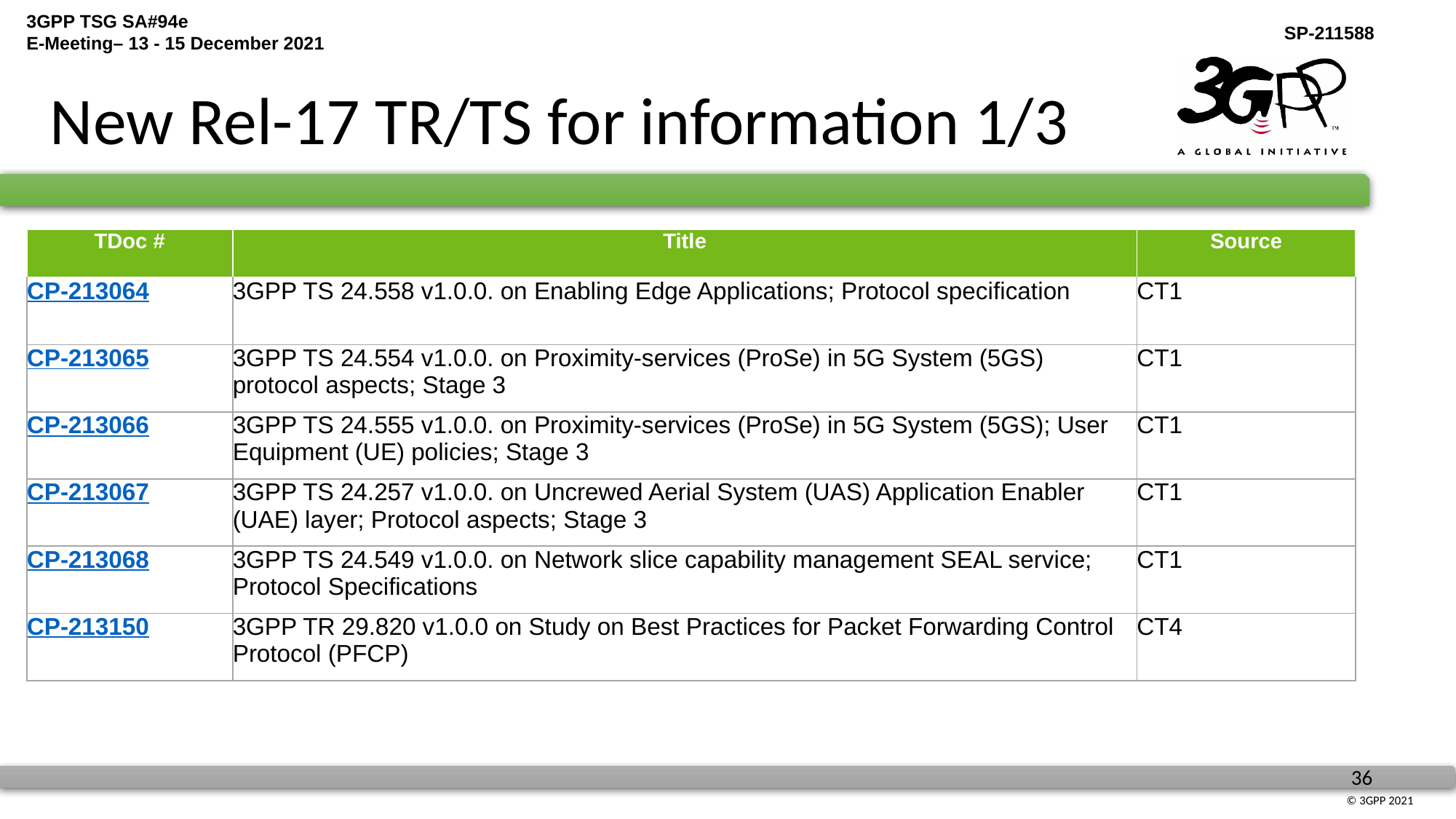

# New Rel-17 TR/TS for information 1/3
| TDoc # | Title | Source |
| --- | --- | --- |
| CP-213064 | 3GPP TS 24.558 v1.0.0. on Enabling Edge Applications; Protocol specification | CT1 |
| CP-213065 | 3GPP TS 24.554 v1.0.0. on Proximity-services (ProSe) in 5G System (5GS) protocol aspects; Stage 3 | CT1 |
| CP-213066 | 3GPP TS 24.555 v1.0.0. on Proximity-services (ProSe) in 5G System (5GS); User Equipment (UE) policies; Stage 3 | CT1 |
| CP-213067 | 3GPP TS 24.257 v1.0.0. on Uncrewed Aerial System (UAS) Application Enabler (UAE) layer; Protocol aspects; Stage 3 | CT1 |
| CP-213068 | 3GPP TS 24.549 v1.0.0. on Network slice capability management SEAL service; Protocol Specifications | CT1 |
| CP-213150 | 3GPP TR 29.820 v1.0.0 on Study on Best Practices for Packet Forwarding Control Protocol (PFCP) | CT4 |